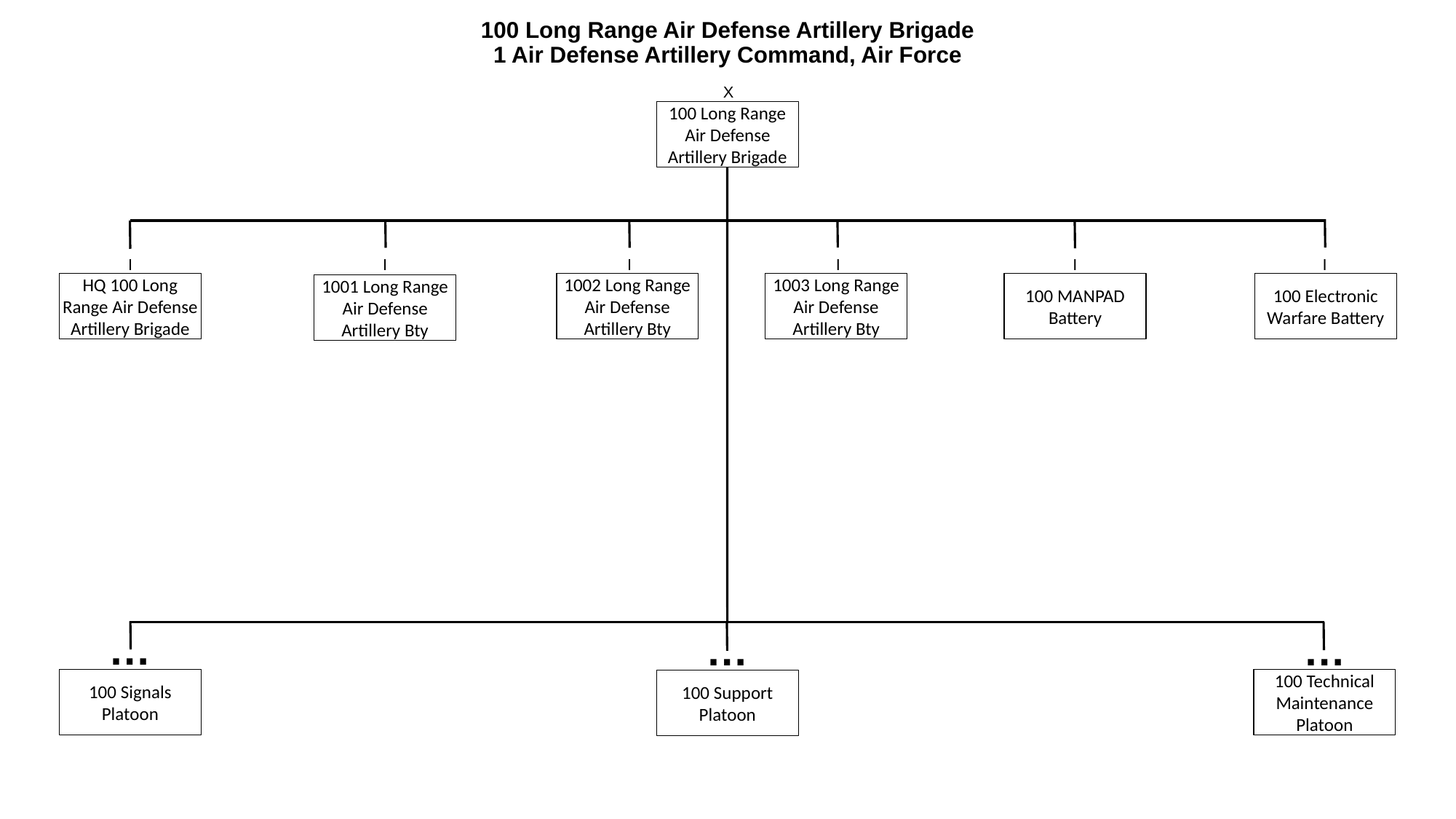

# 100 Long Range Air Defense Artillery Brigade 1 Air Defense Artillery Command, Air Force
X
100 Long Range Air Defense Artillery Brigade
I
I
I
I
I
I
HQ 100 Long Range Air Defense Artillery Brigade
1002 Long Range Air Defense Artillery Bty
1003 Long Range Air Defense Artillery Bty
100 MANPAD
Battery
100 Electronic Warfare Battery
1001 Long Range Air Defense Artillery Bty
…
…
…
100 Signals
Platoon
100 Technical Maintenance
Platoon
100 Support
Platoon